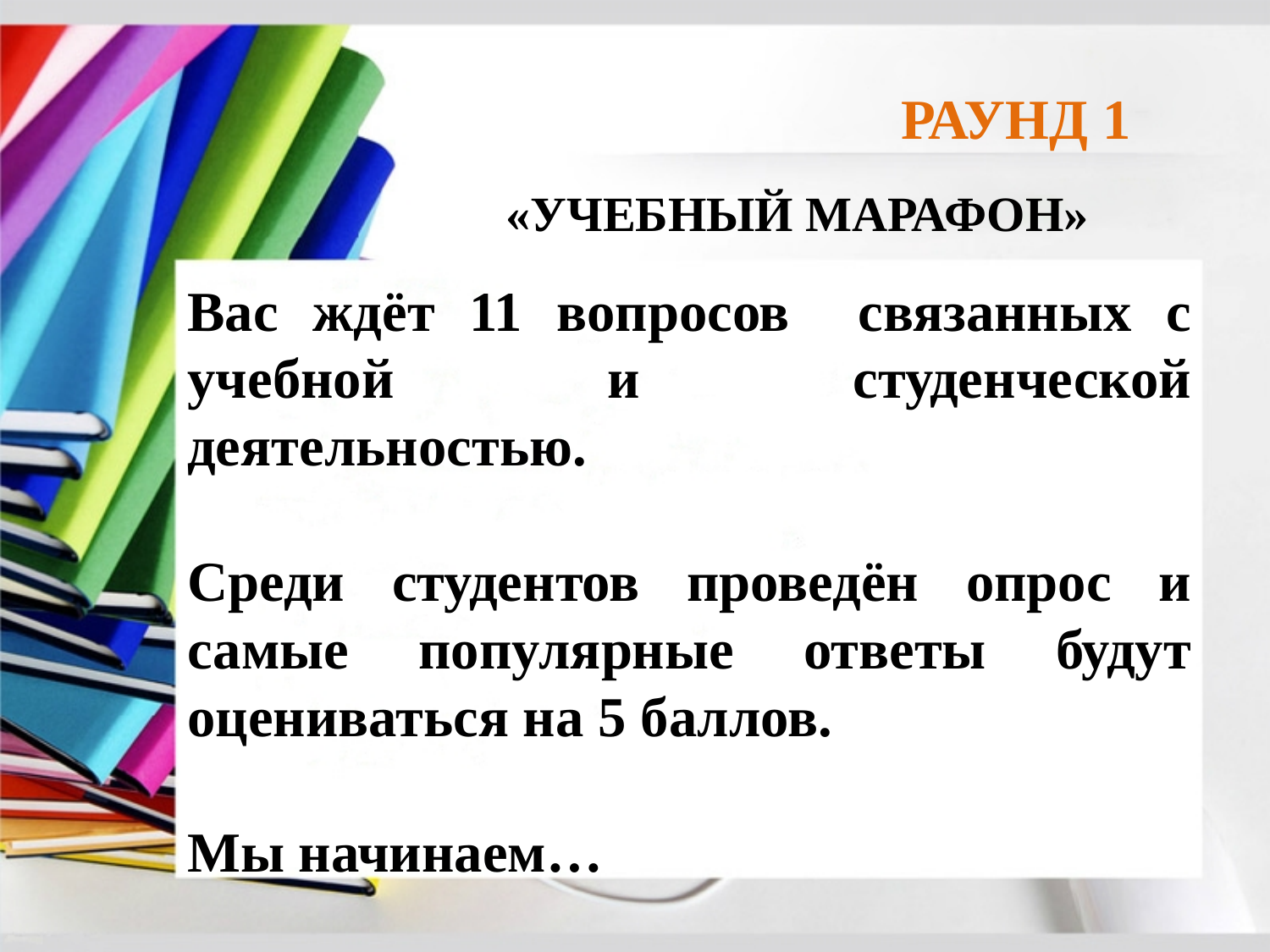

РАУНД 1
«УЧЕБНЫЙ МАРАФОН»
Вас ждёт 11 вопросов  связанных с учебной и студенческой деятельностью.

Среди студентов проведён опрос и самые популярные ответы будут оцениваться на 5 баллов.

Мы начинаем…